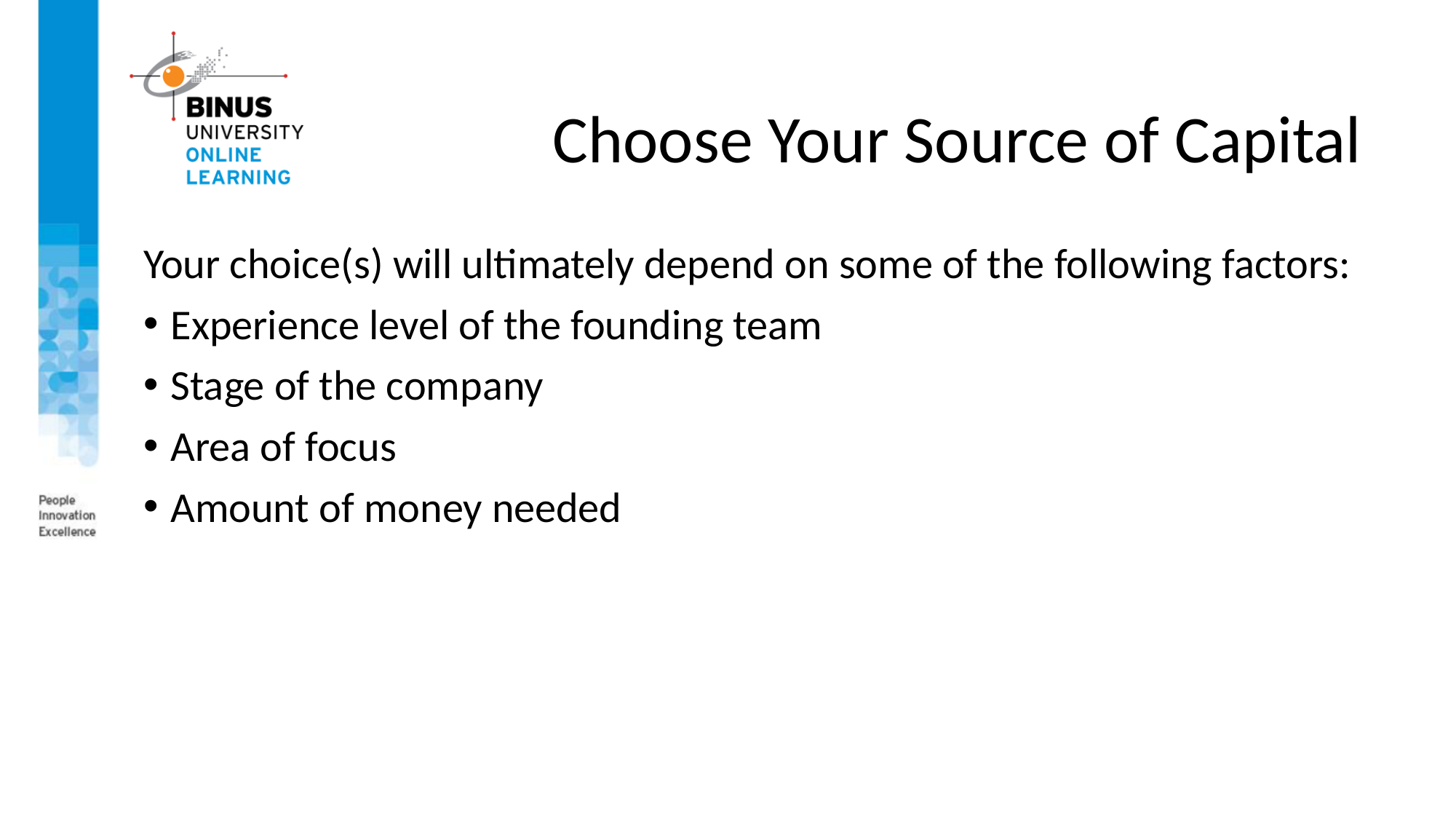

Choose Your Source of Capital
Your choice(s) will ultimately depend on some of the following factors:
Experience level of the founding team
Stage of the company
Area of focus
Amount of money needed